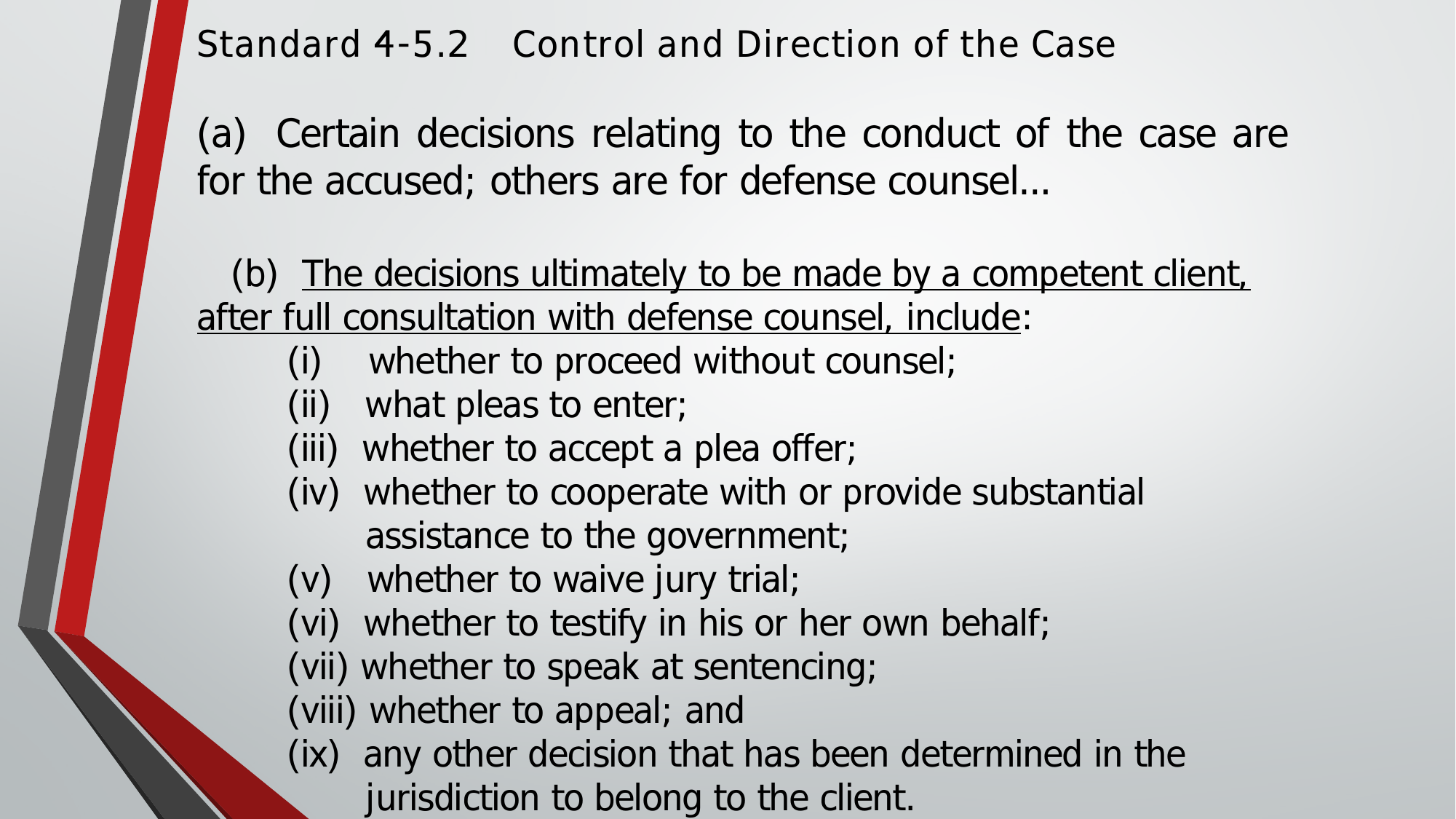

Standard 4-5.2    Control and Direction of the Case

(a)  Certain decisions relating to the conduct of the case are for the accused; others are for defense counsel…

    (b)  The decisions ultimately to be made by a competent client, after full consultation with defense counsel, include:
        (i)    whether to proceed without counsel;
        (ii)   what pleas to enter;
        (iii)  whether to accept a plea offer;
        (iv)  whether to cooperate with or provide substantial
               assistance to the government;
        (v)   whether to waive jury trial;
        (vi)  whether to testify in his or her own behalf;
        (vii) whether to speak at sentencing;
        (viii) whether to appeal; and
        (ix)  any other decision that has been determined in the
               jurisdiction to belong to the client.